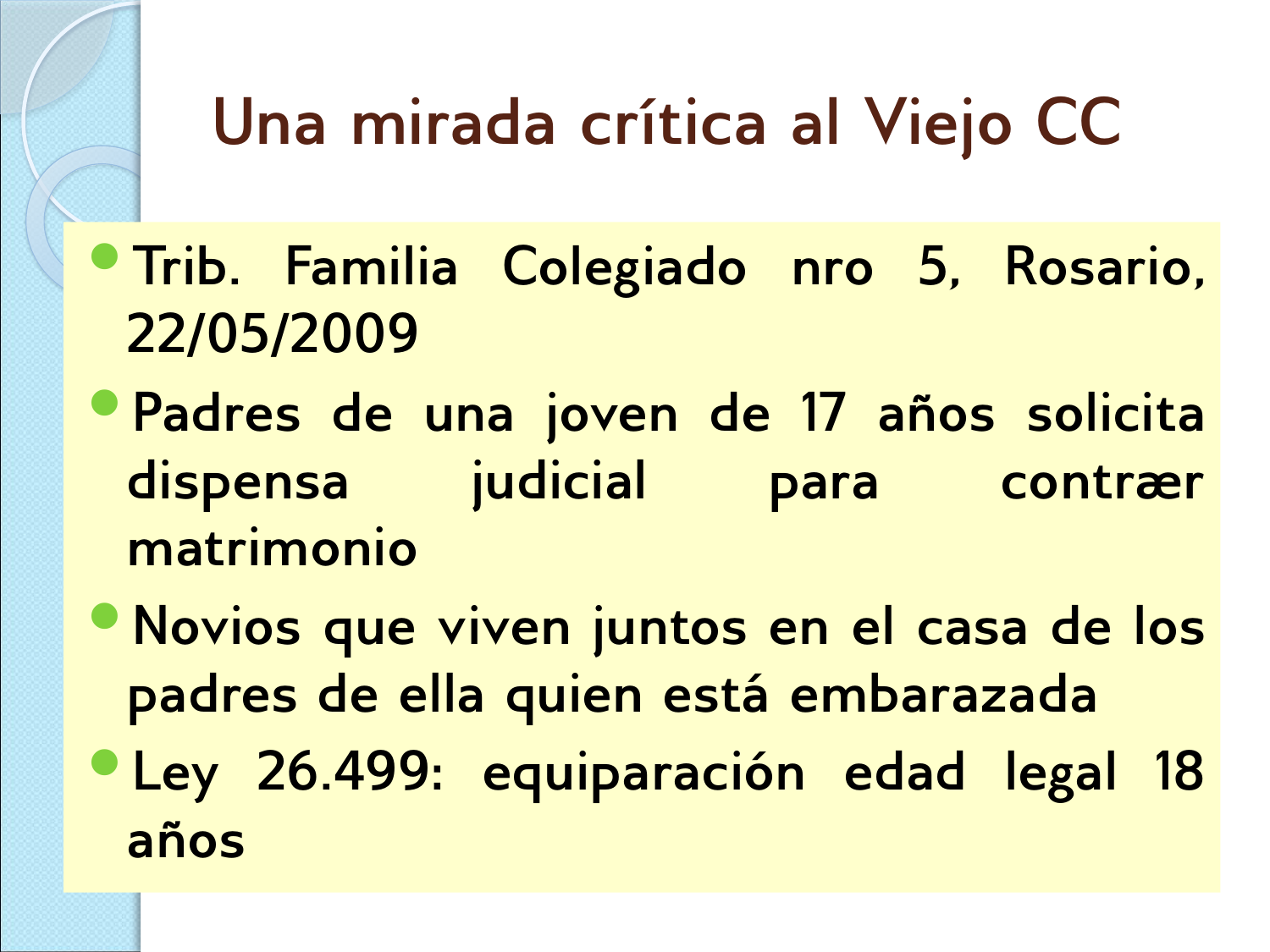

# Una mirada crítica al Viejo CC
Trib. Familia Colegiado nro 5, Rosario, 22/05/2009
Padres de una joven de 17 años solicita dispensa judicial para contraer matrimonio
Novios que viven juntos en el casa de los padres de ella quien está embarazada
Ley 26.499: equiparación edad legal 18 años